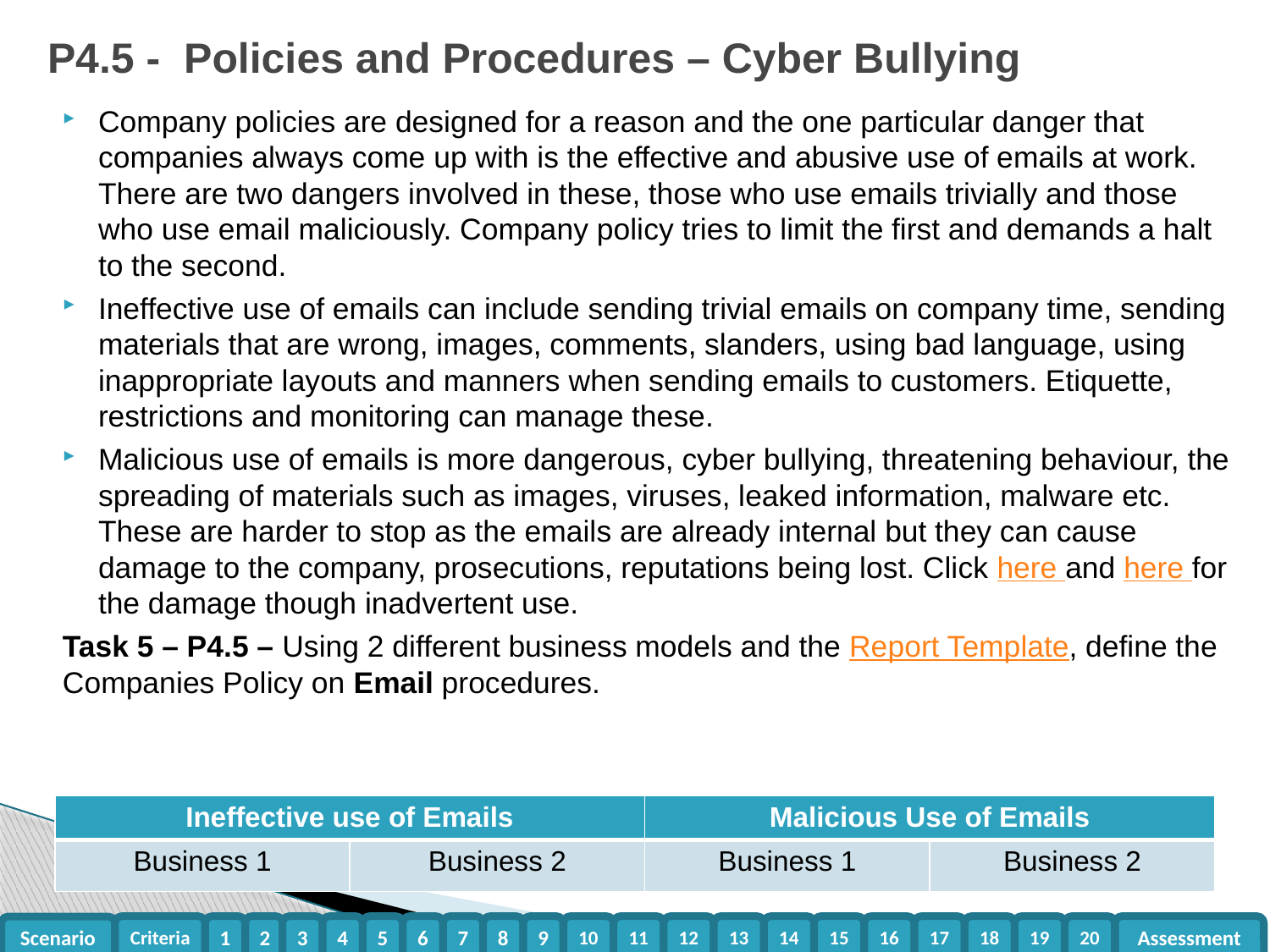

# P4.5 -  Policies and Procedures – Cyber Bullying
Company policies are designed for a reason and the one particular danger that companies always come up with is the effective and abusive use of emails at work. There are two dangers involved in these, those who use emails trivially and those who use email maliciously. Company policy tries to limit the first and demands a halt to the second.
Ineffective use of emails can include sending trivial emails on company time, sending materials that are wrong, images, comments, slanders, using bad language, using inappropriate layouts and manners when sending emails to customers. Etiquette, restrictions and monitoring can manage these.
Malicious use of emails is more dangerous, cyber bullying, threatening behaviour, the spreading of materials such as images, viruses, leaked information, malware etc. These are harder to stop as the emails are already internal but they can cause damage to the company, prosecutions, reputations being lost. Click here and here for the damage though inadvertent use.
Task 5 – P4.5 – Using 2 different business models and the Report Template, define the Companies Policy on Email procedures.
| Ineffective use of Emails |  | Malicious Use of Emails |  |
| --- | --- | --- | --- |
| Business 1 | Business 2 | Business 1 | Business 2 |